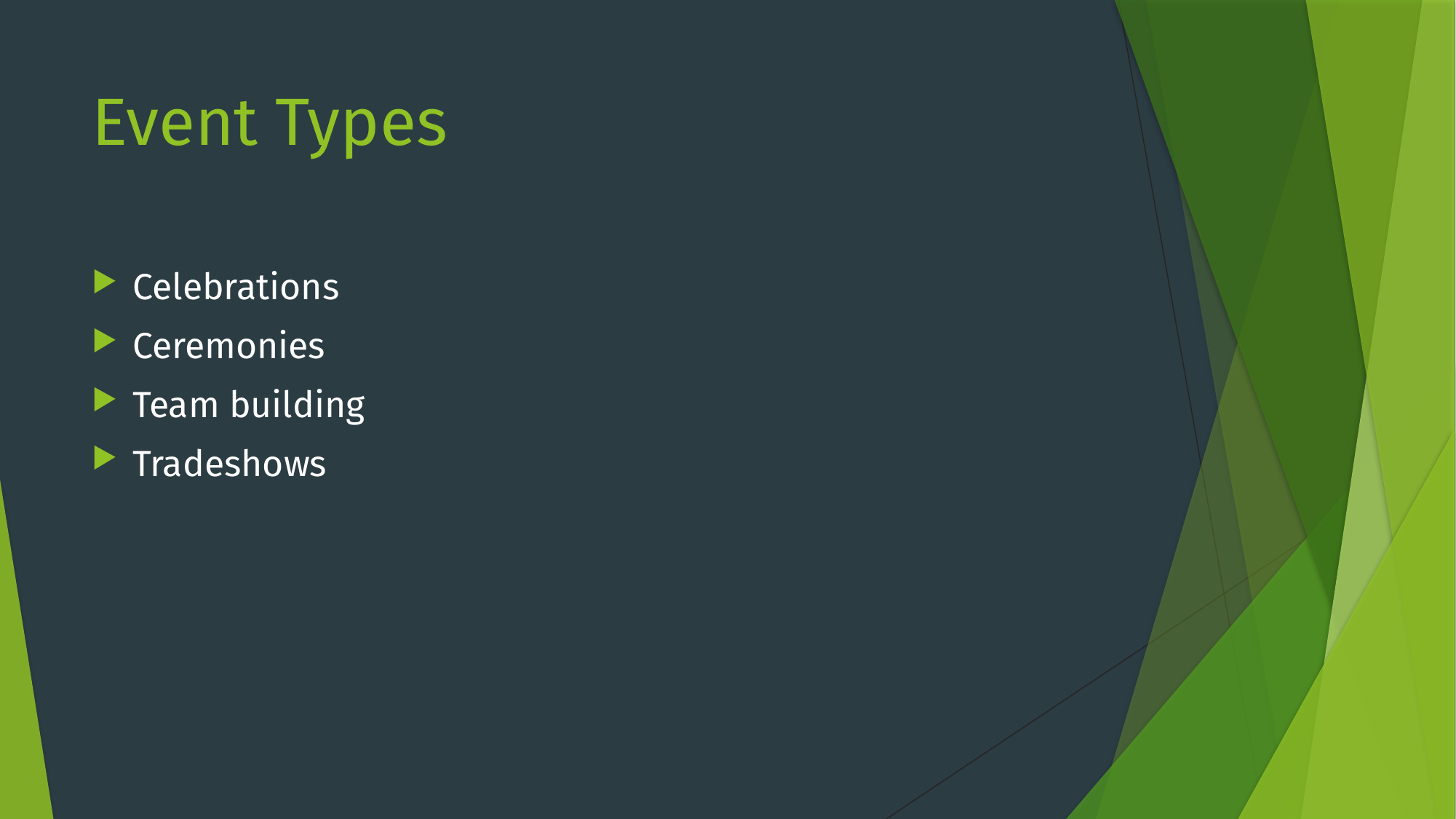

# Event Types
Celebrations
Ceremonies
Team building
Tradeshows